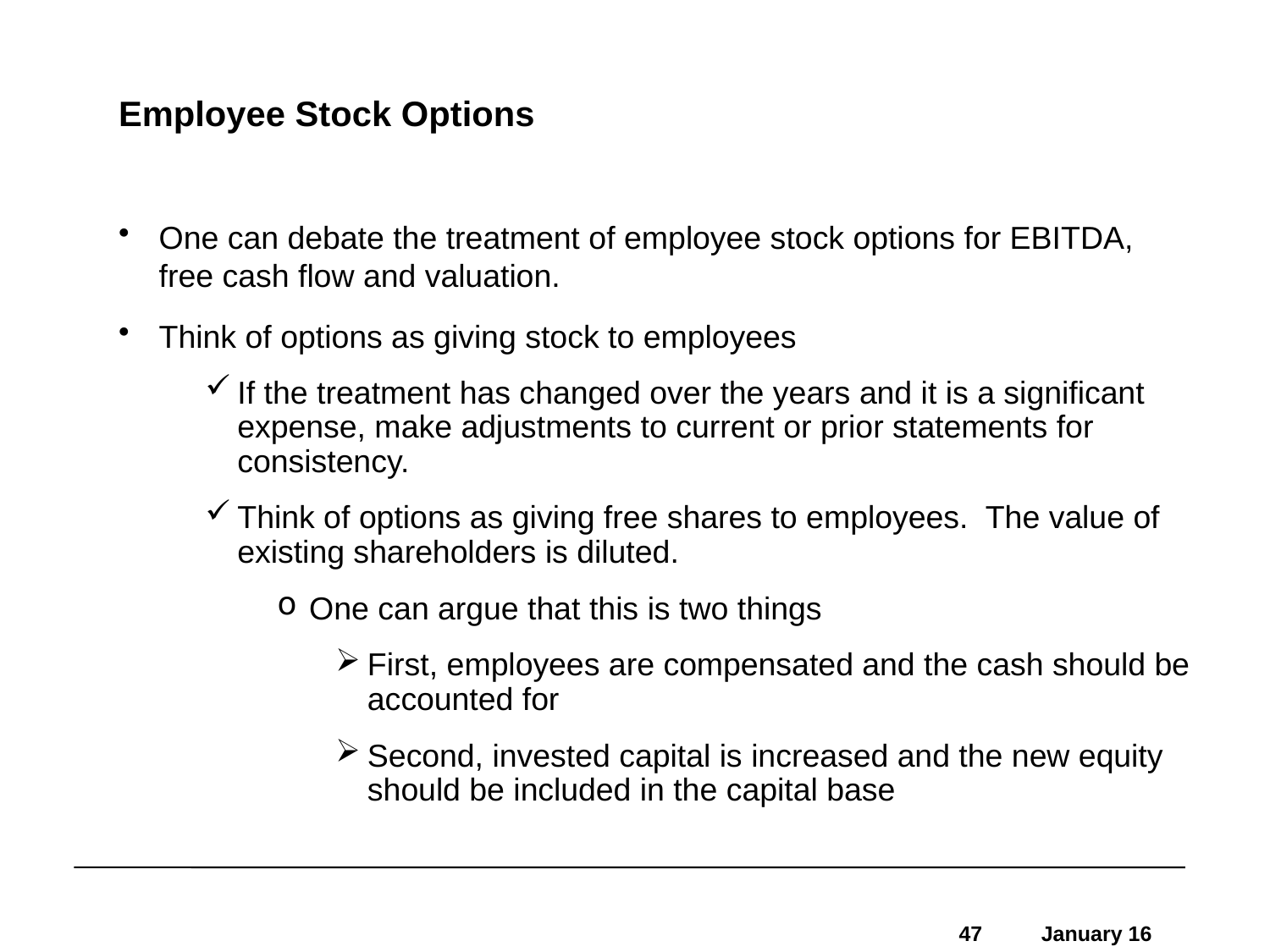

# Employee Stock Options
One can debate the treatment of employee stock options for EBITDA, free cash flow and valuation.
Think of options as giving stock to employees
If the treatment has changed over the years and it is a significant expense, make adjustments to current or prior statements for consistency.
Think of options as giving free shares to employees.  The value of existing shareholders is diluted.
One can argue that this is two things
First, employees are compensated and the cash should be accounted for
Second, invested capital is increased and the new equity should be included in the capital base